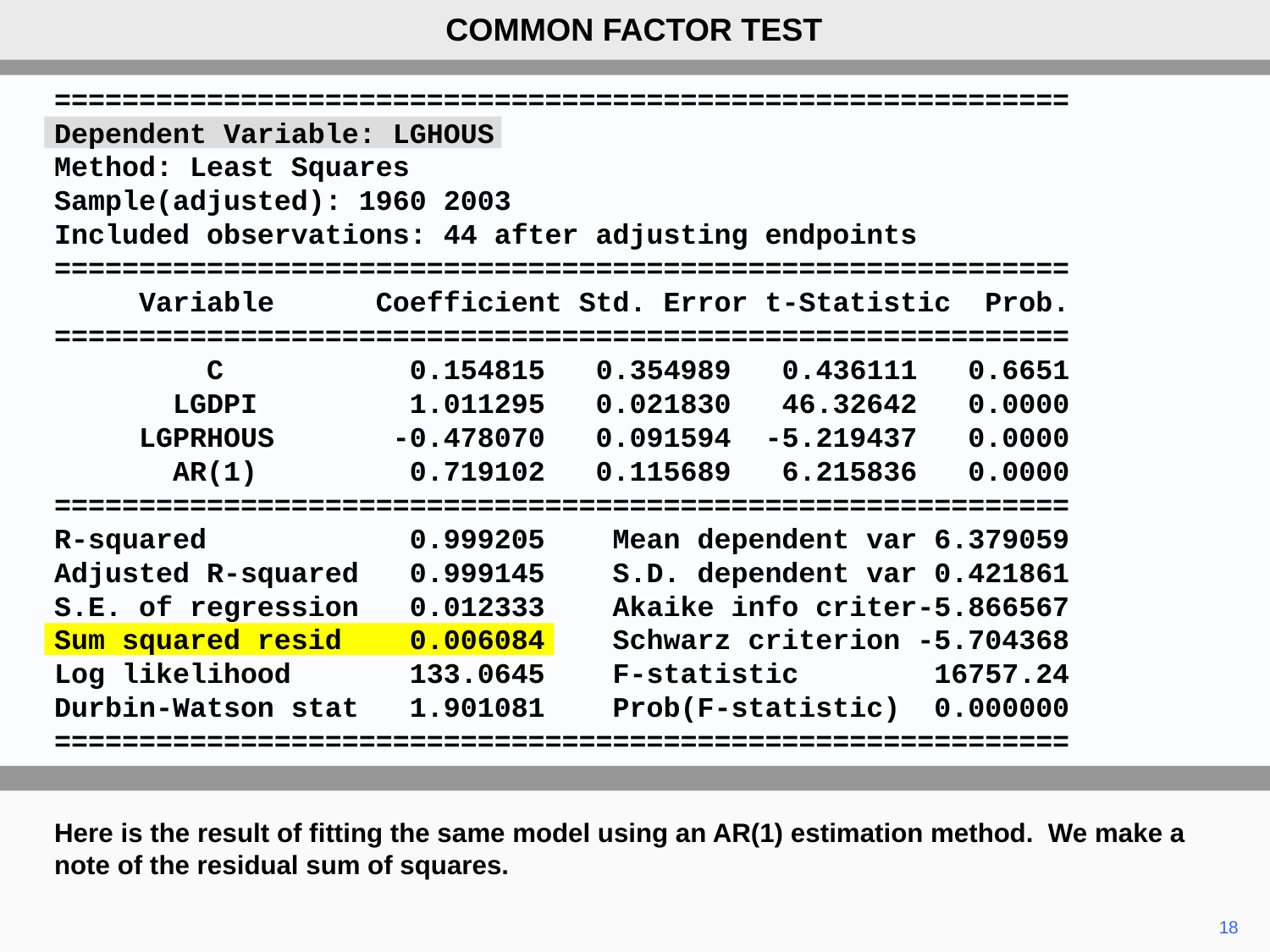

COMMON FACTOR TEST

============================================================
Dependent Variable: LGHOUS
Method: Least Squares
Sample(adjusted): 1960 2003
Included observations: 44 after adjusting endpoints
============================================================
     Variable      Coefficient Std. Error t-Statistic  Prob.
============================================================
         C           0.154815   0.354989   0.436111   0.6651
       LGDPI         1.011295   0.021830   46.32642   0.0000
     LGPRHOUS       -0.478070   0.091594  -5.219437   0.0000
       AR(1)         0.719102   0.115689   6.215836   0.0000
============================================================
R-squared            0.999205    Mean dependent var 6.379059
Adjusted R-squared   0.999145    S.D. dependent var 0.421861
S.E. of regression   0.012333    Akaike info criter-5.866567
Sum squared resid    0.006084    Schwarz criterion -5.704368
Log likelihood       133.0645    F-statistic        16757.24
Durbin-Watson stat   1.901081    Prob(F-statistic)  0.000000
============================================================

Here is the result of fitting the same model using an AR(1) estimation method.  We make a note of the residual sum of squares.
18